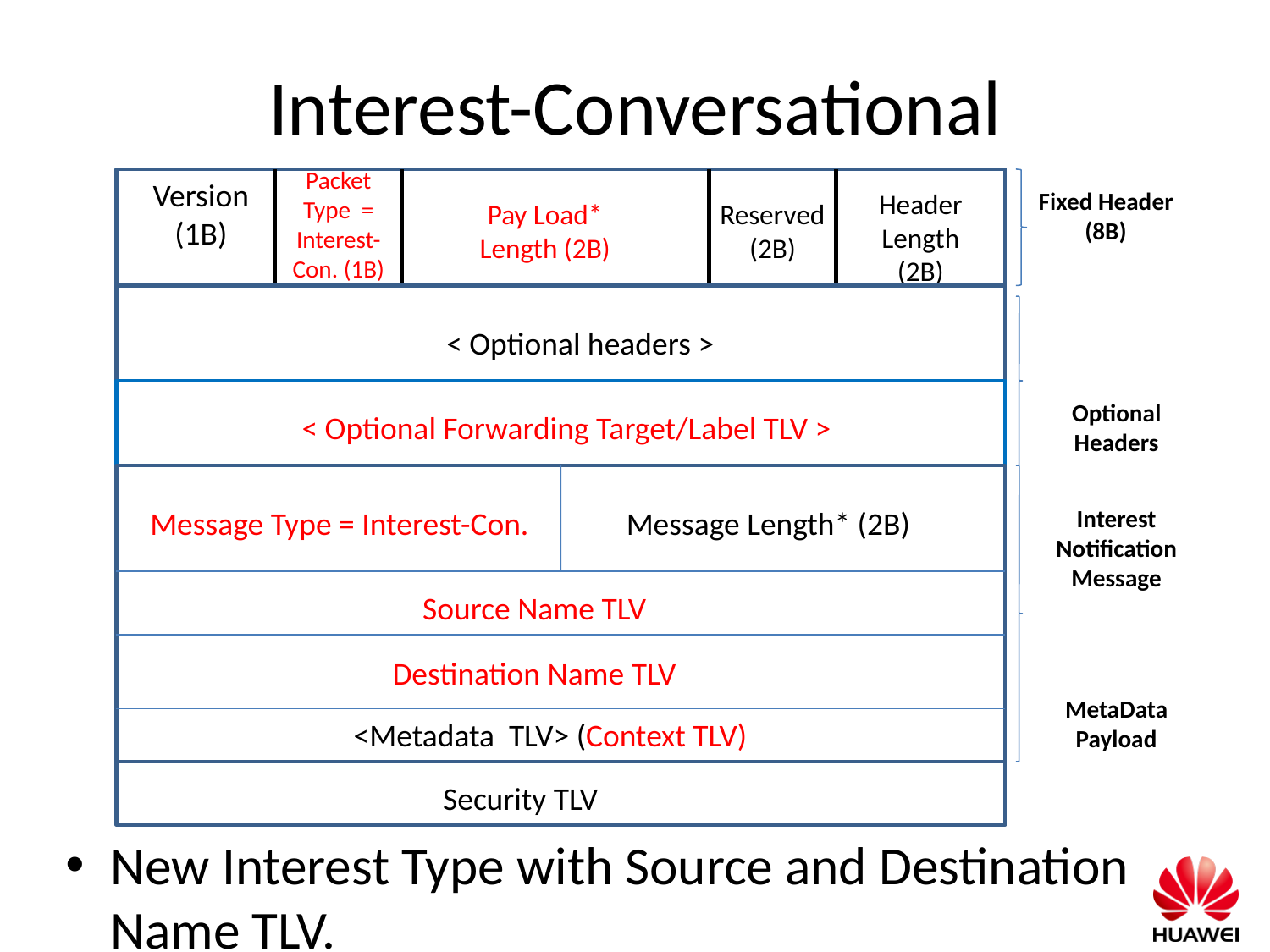

# Interest-Conversational
Packet Type  = Interest-Con. (1B)

Version (1B)

Header Length (2B)
Fixed Header (8B)
Pay Load* Length (2B)
Reserved (2B)

< Optional headers >

Optional Headers
  < Optional Forwarding Target/Label TLV >

Message Type = Interest-Con.
Message Length* (2B)
Interest Notification Message
 Source Name TLV
Destination Name TLV
MetaData Payload
<Metadata  TLV> (Context TLV)

 Security TLV
New Interest Type with Source and Destination Name TLV.